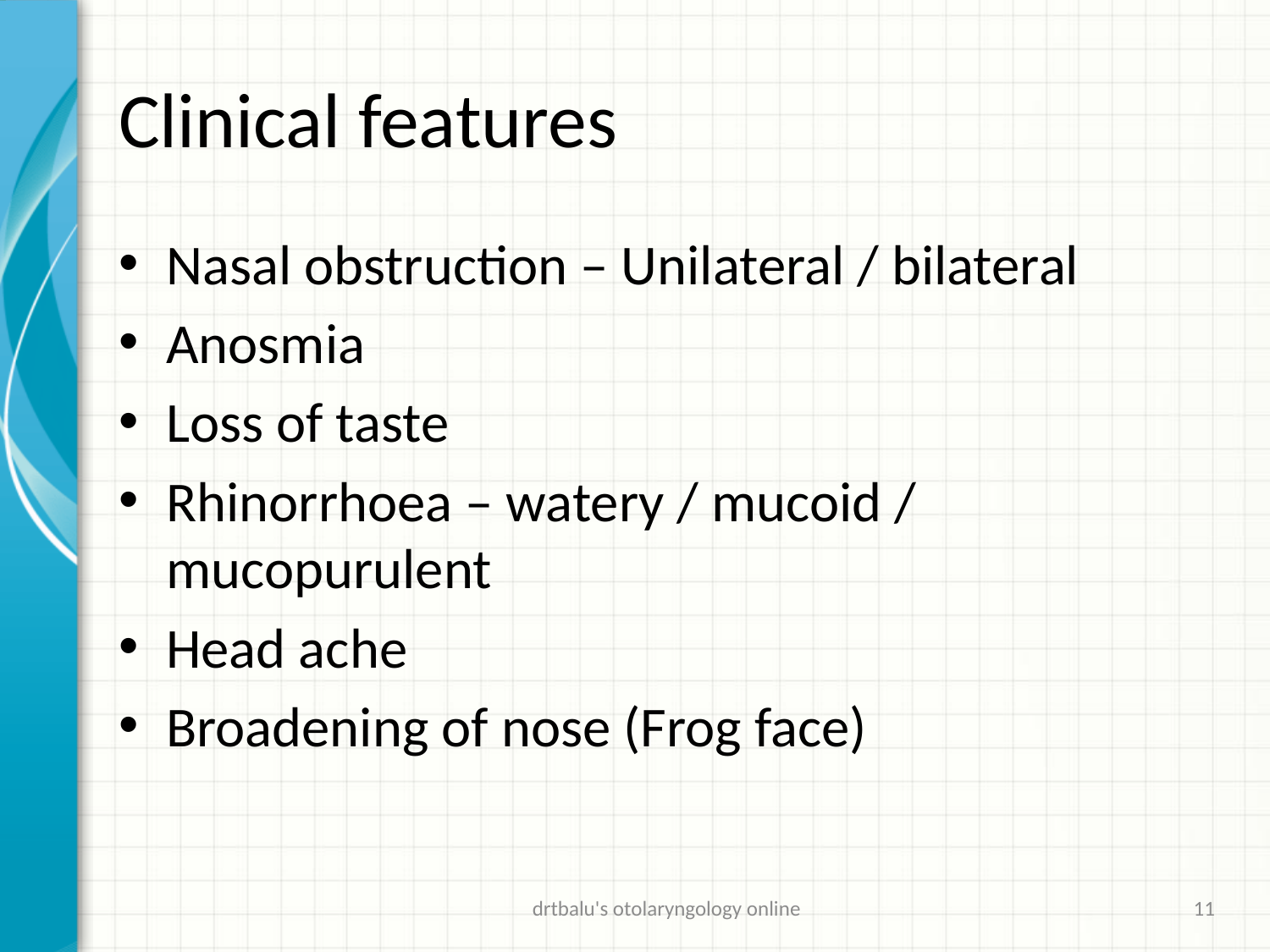

# Clinical features
Nasal obstruction – Unilateral / bilateral
Anosmia
Loss of taste
Rhinorrhoea – watery / mucoid / mucopurulent
Head ache
Broadening of nose (Frog face)
drtbalu's otolaryngology online
11